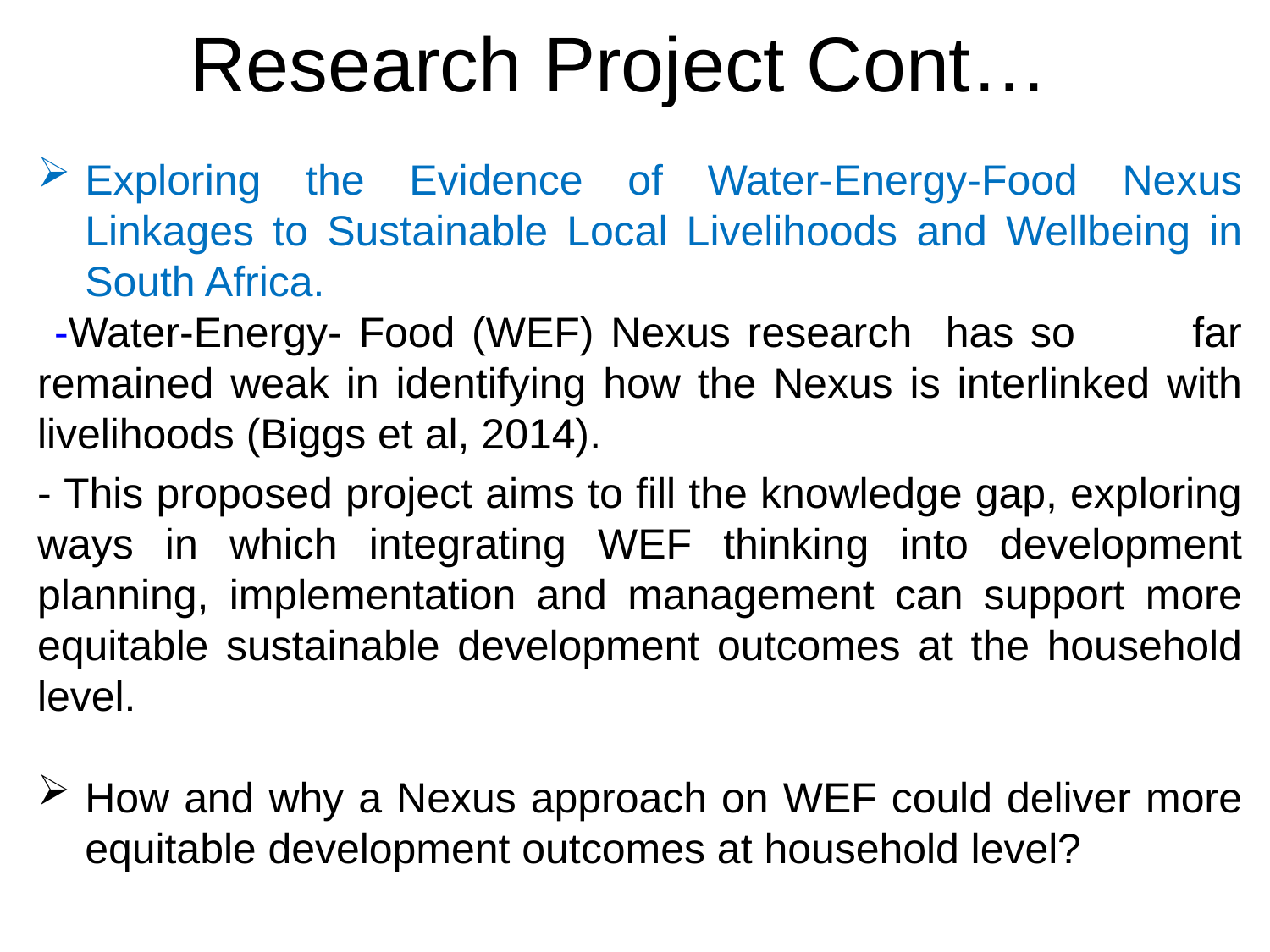

# Research Project Cont…
Exploring the Evidence of Water-Energy-Food Nexus Linkages to Sustainable Local Livelihoods and Wellbeing in South Africa.
 -Water-Energy- Food (WEF) Nexus research  has so       far remained weak in identifying how the Nexus is interlinked with livelihoods (Biggs et al, 2014).
- This proposed project aims to fill the knowledge gap, exploring ways in which integrating WEF thinking into development planning, implementation and management can support more equitable sustainable development outcomes at the household level.

How and why a Nexus approach on WEF could deliver more equitable development outcomes at household level?